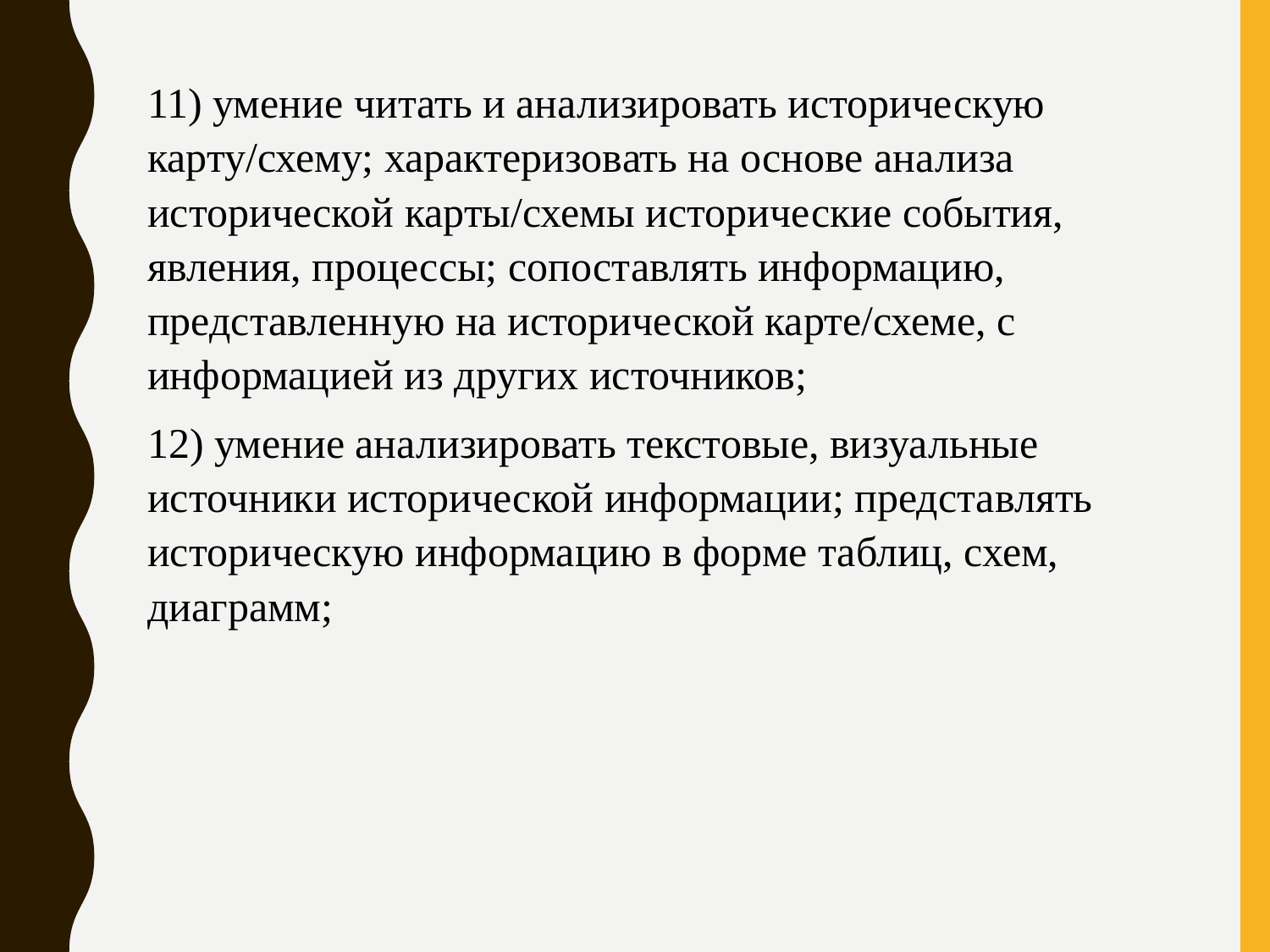

11) умение читать и анализировать историческую карту/схему; характеризовать на основе анализа исторической карты/схемы исторические события, явления, процессы; сопоставлять информацию, представленную на исторической карте/схеме, с информацией из других источников;
12) умение анализировать текстовые, визуальные источники исторической информации; представлять историческую информацию в форме таблиц, схем, диаграмм;